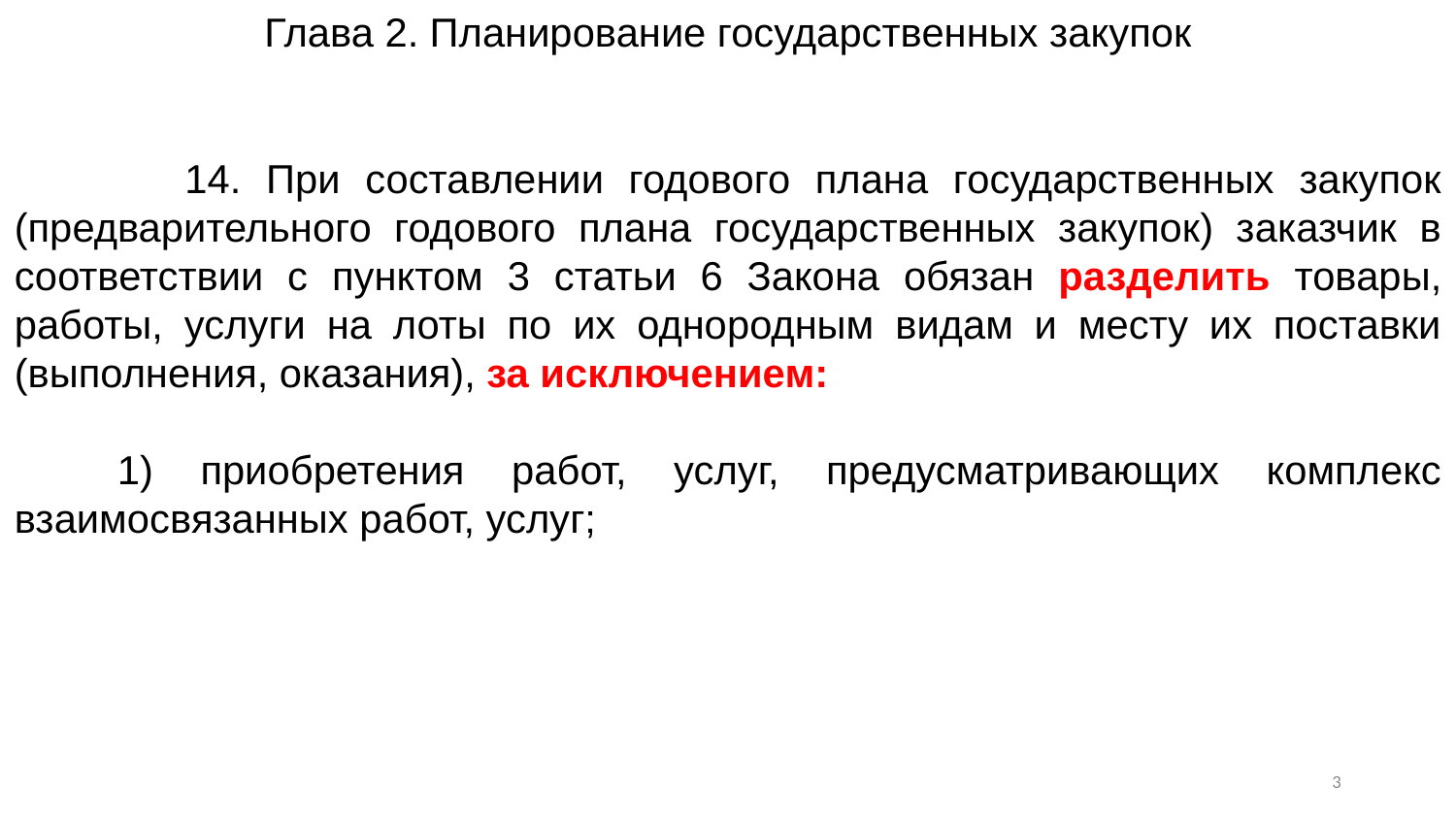

Глава 2. Планирование государственных закупок

	 14. При составлении годового плана государственных закупок (предварительного годового плана государственных закупок) заказчик в соответствии с пунктом 3 статьи 6 Закона обязан разделить товары, работы, услуги на лоты по их однородным видам и месту их поставки (выполнения, оказания), за исключением:

      1) приобретения работ, услуг, предусматривающих комплекс взаимосвязанных работ, услуг;

3